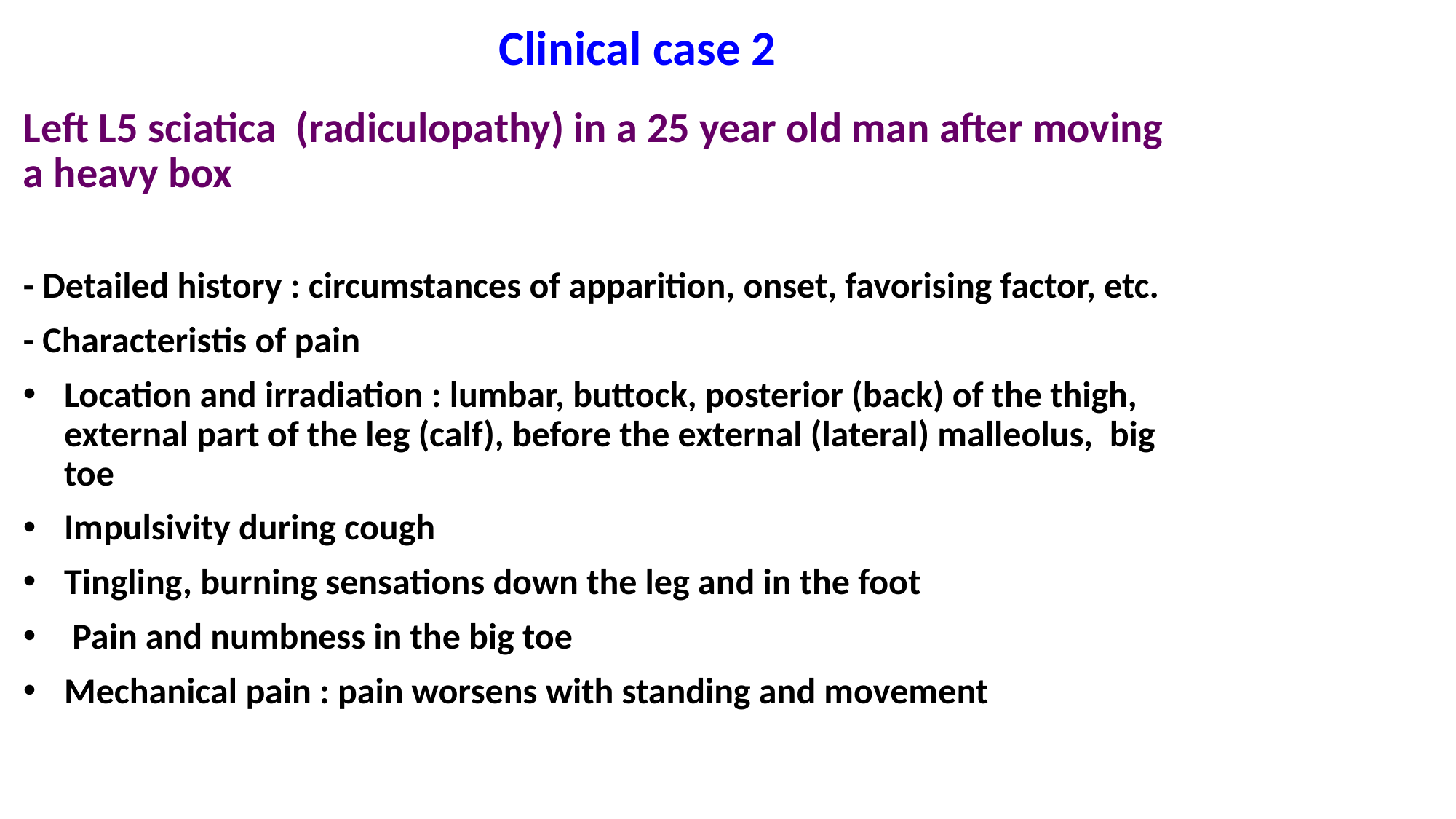

Clinical case 2
Left L5 sciatica  (radiculopathy) in a 25 year old man after moving a heavy box

- Detailed history : circumstances of apparition, onset, favorising factor, etc.
- Characteristis of pain
Location and irradiation : lumbar, buttock, posterior (back) of the thigh, external part of the leg (calf), before the external (lateral) malleolus,  big toe
Impulsivity during cough
Tingling, burning sensations down the leg and in the foot
 Pain and numbness in the big toe
Mechanical pain : pain worsens with standing and movement